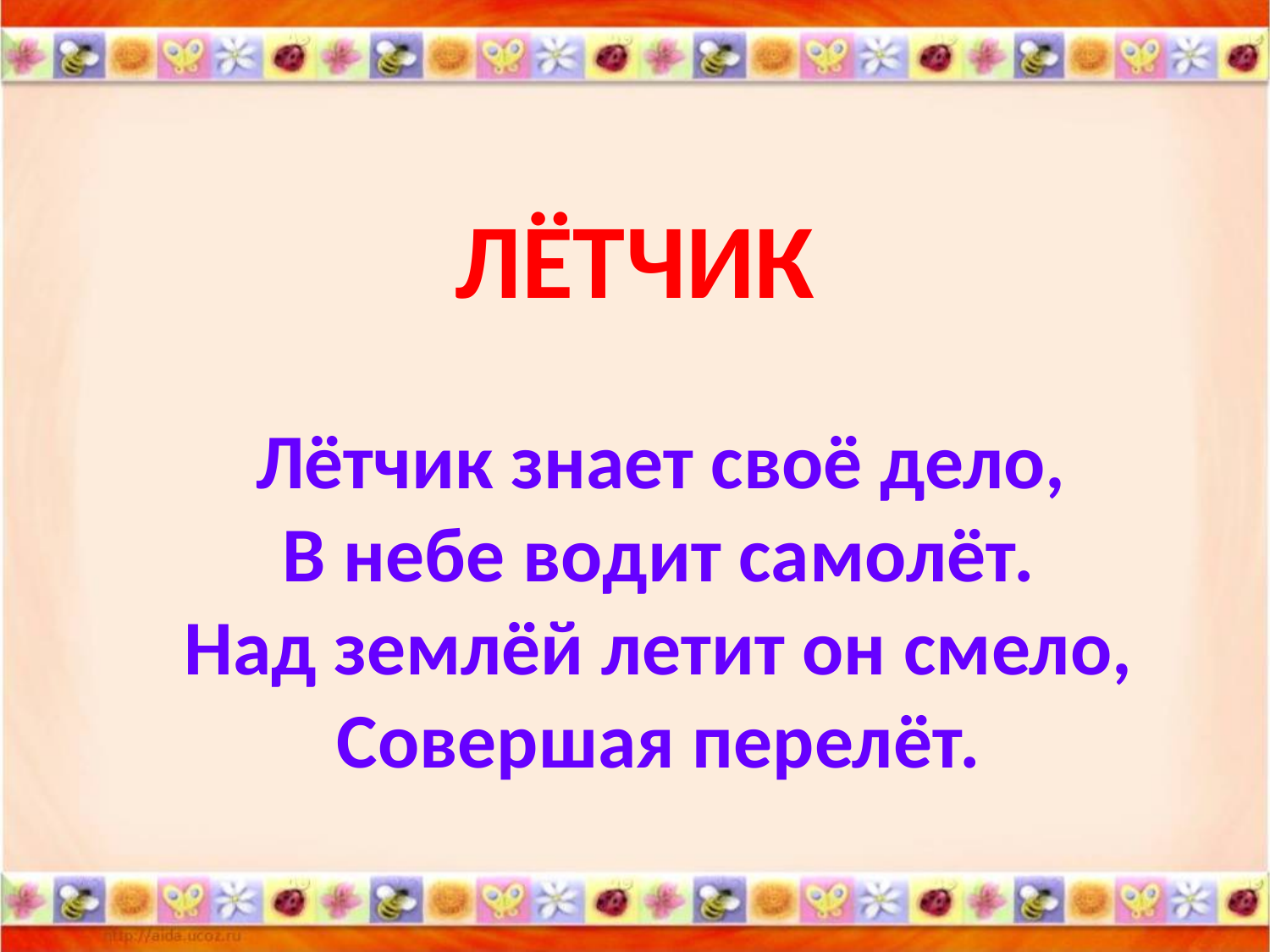

# ЛЁТЧИК

   Лётчик знает своё дело,
В небе водит самолёт.
Над землёй летит он смело,
Совершая перелёт.